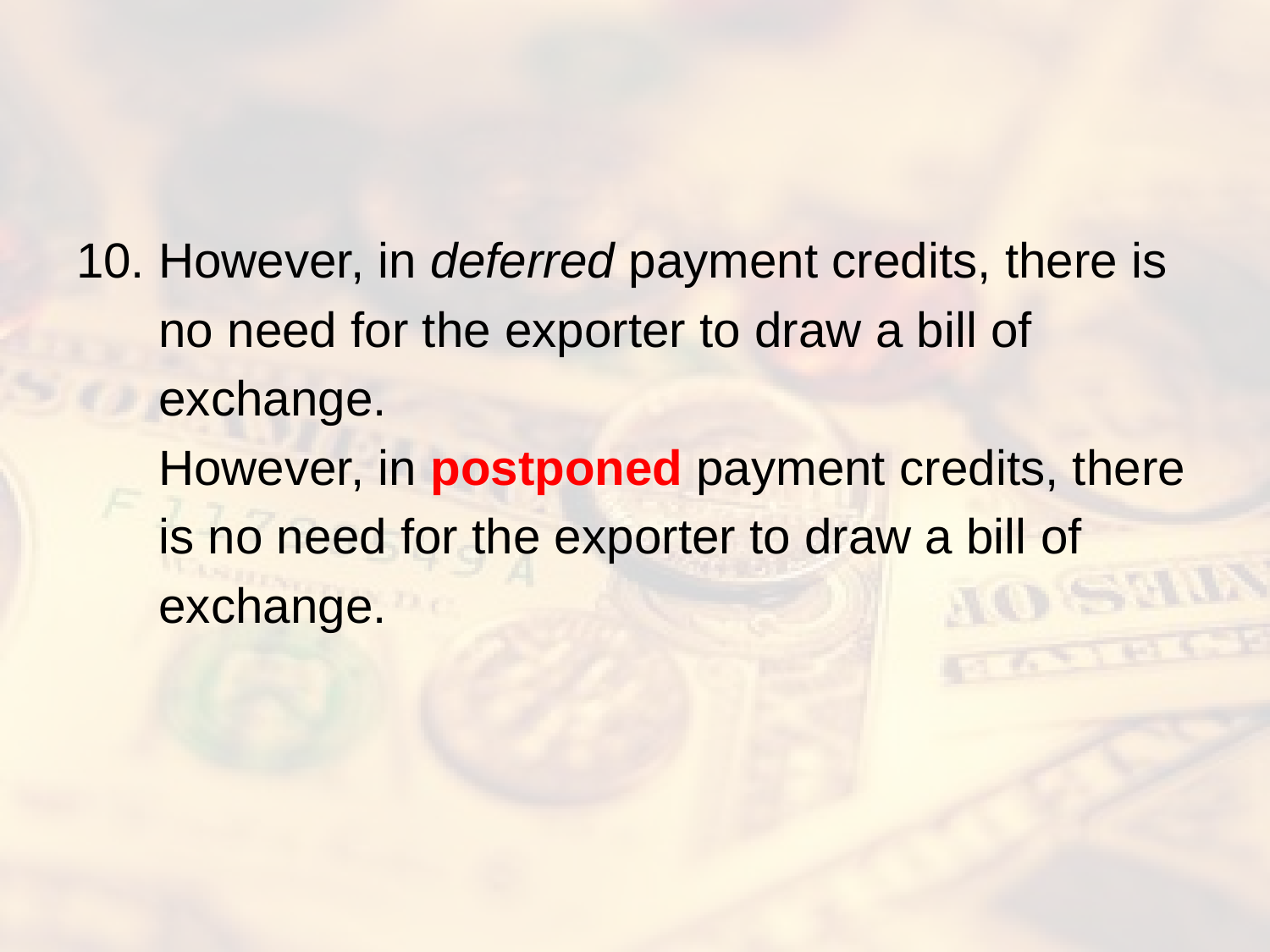

#
10. However, in deferred payment credits, there is
      no need for the exporter to draw a bill of
      exchange.
      However, in postponed payment credits, there
      is no need for the exporter to draw a bill of
      exchange.